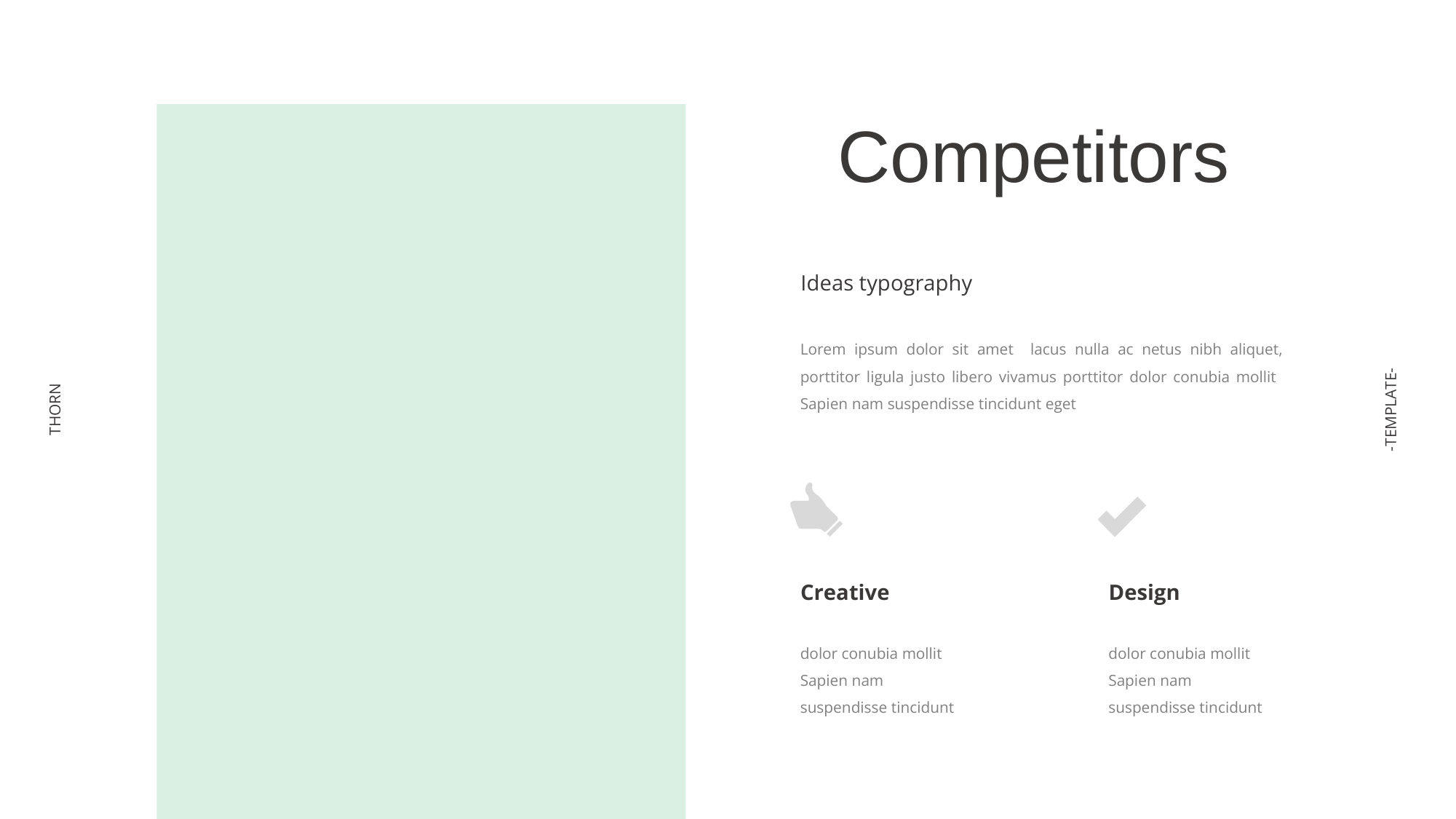

Competitors

Ideas typography
Lorem ipsum dolor sit amet  lacus nulla ac netus nibh aliquet, porttitor ligula justo libero vivamus porttitor dolor conubia mollit  Sapien nam suspendisse tincidunt eget
-TEMPLATE-
THORN

Creative
Design
dolor conubia mollit Sapien nam suspendisse tincidunt
dolor conubia mollit Sapien nam suspendisse tincidunt